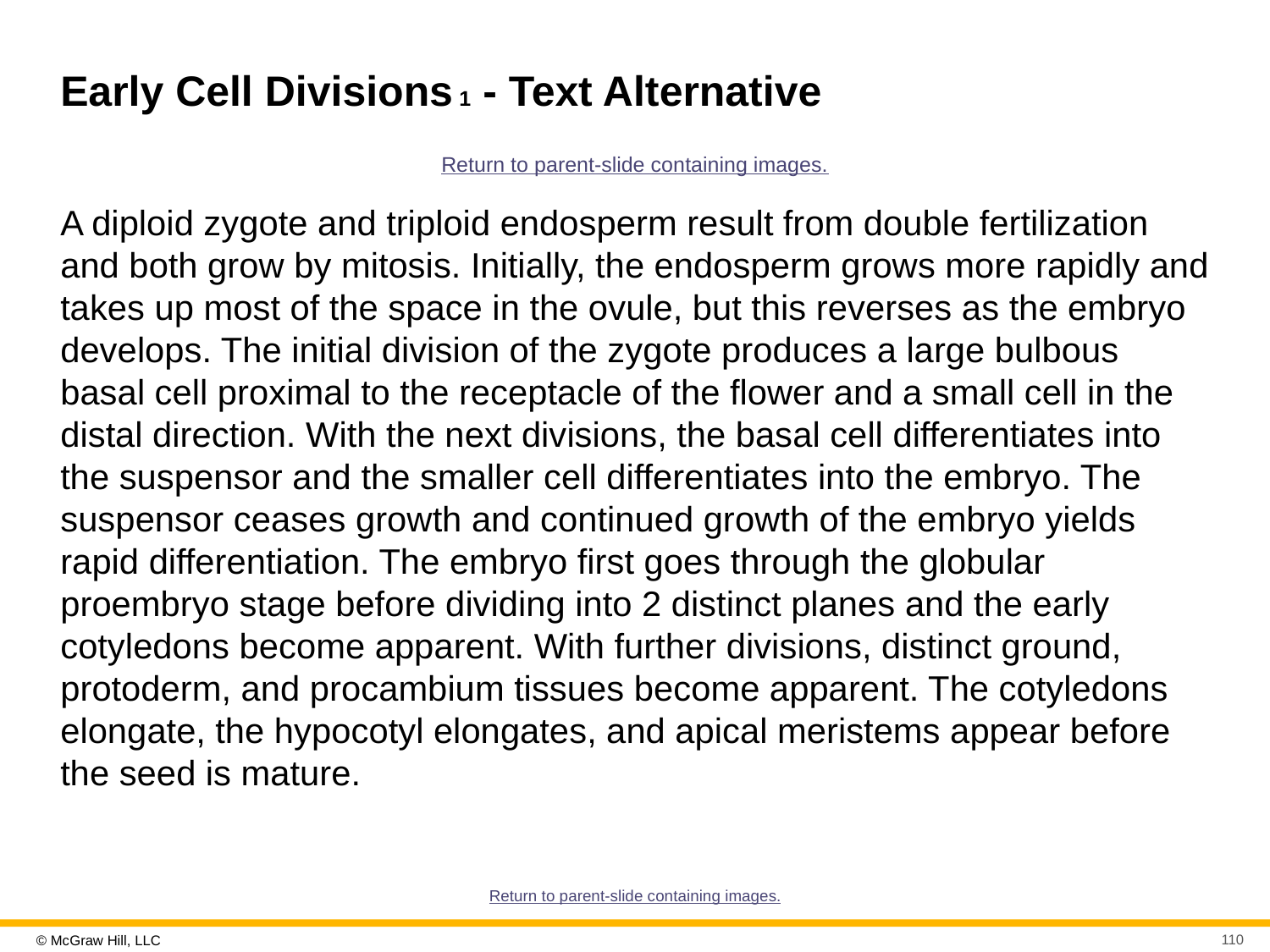

# Early Cell Divisions 1 - Text Alternative
Return to parent-slide containing images.
A diploid zygote and triploid endosperm result from double fertilization and both grow by mitosis. Initially, the endosperm grows more rapidly and takes up most of the space in the ovule, but this reverses as the embryo develops. The initial division of the zygote produces a large bulbous basal cell proximal to the receptacle of the flower and a small cell in the distal direction. With the next divisions, the basal cell differentiates into the suspensor and the smaller cell differentiates into the embryo. The suspensor ceases growth and continued growth of the embryo yields rapid differentiation. The embryo first goes through the globular proembryo stage before dividing into 2 distinct planes and the early cotyledons become apparent. With further divisions, distinct ground, protoderm, and procambium tissues become apparent. The cotyledons elongate, the hypocotyl elongates, and apical meristems appear before the seed is mature.
Return to parent-slide containing images.
110